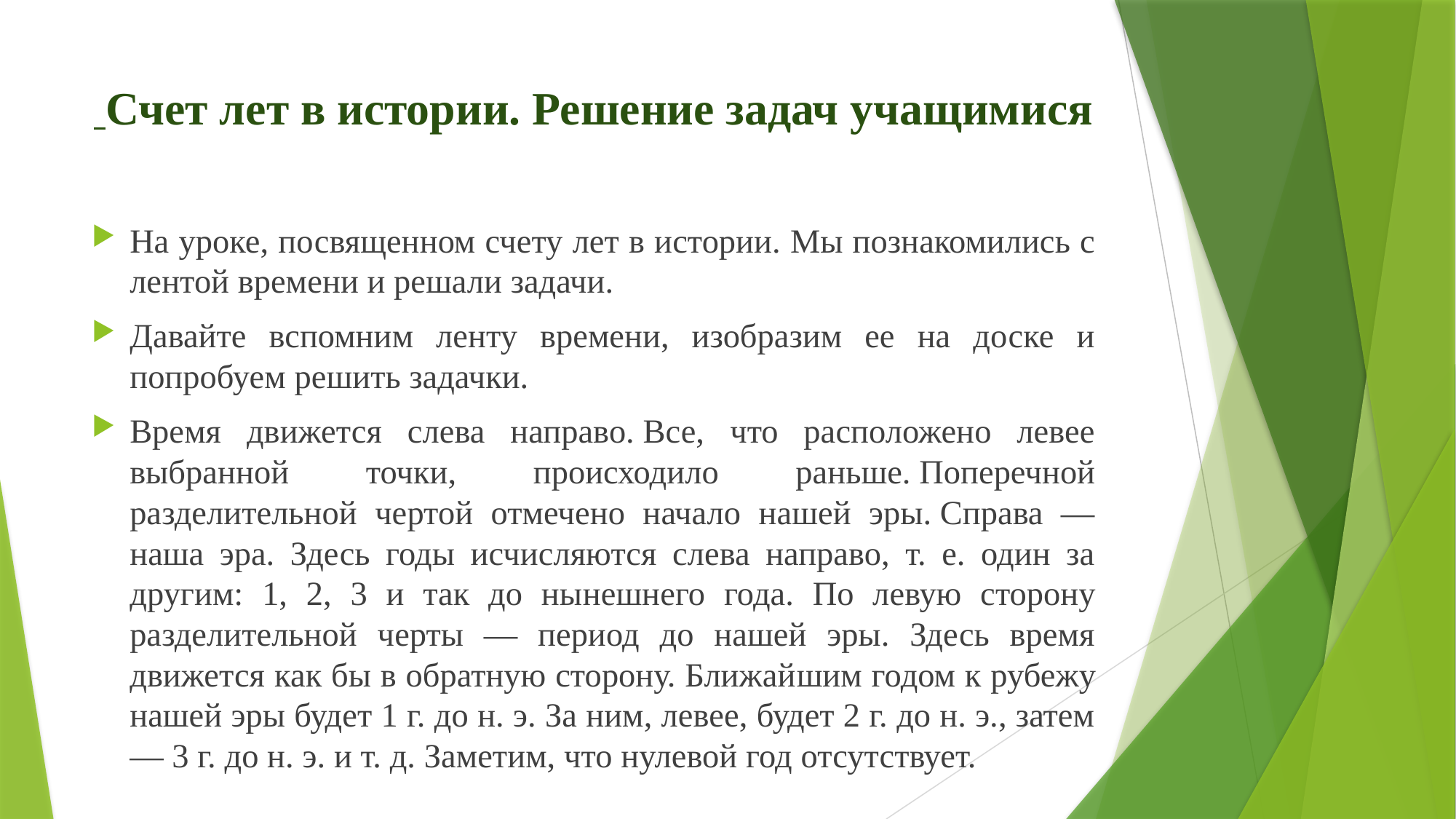

# Счет лет в истории. Решение задач учащимися
На уроке, посвященном счету лет в истории. Мы познакомились с лентой времени и решали задачи.
Давайте вспомним ленту времени, изобразим ее на доске и попробуем решить задачки.
Время движется слева направо. Все, что расположено левее выбранной точки, происходило раньше. Поперечной разделительной чертой отмечено начало нашей эры. Справа — наша эра. Здесь годы исчисляются слева направо, т. е. один за другим: 1, 2, 3 и так до ны­нешнего года. По левую сторону разделительной черты — период до нашей эры. Здесь время движется как бы в обратную сторону. Ближай­шим годом к рубежу нашей эры будет 1 г. до н. э. За ним, левее, будет 2 г. до н. э., затем — 3 г. до н. э. и т. д. Заметим, что нулевой год отсутствует.